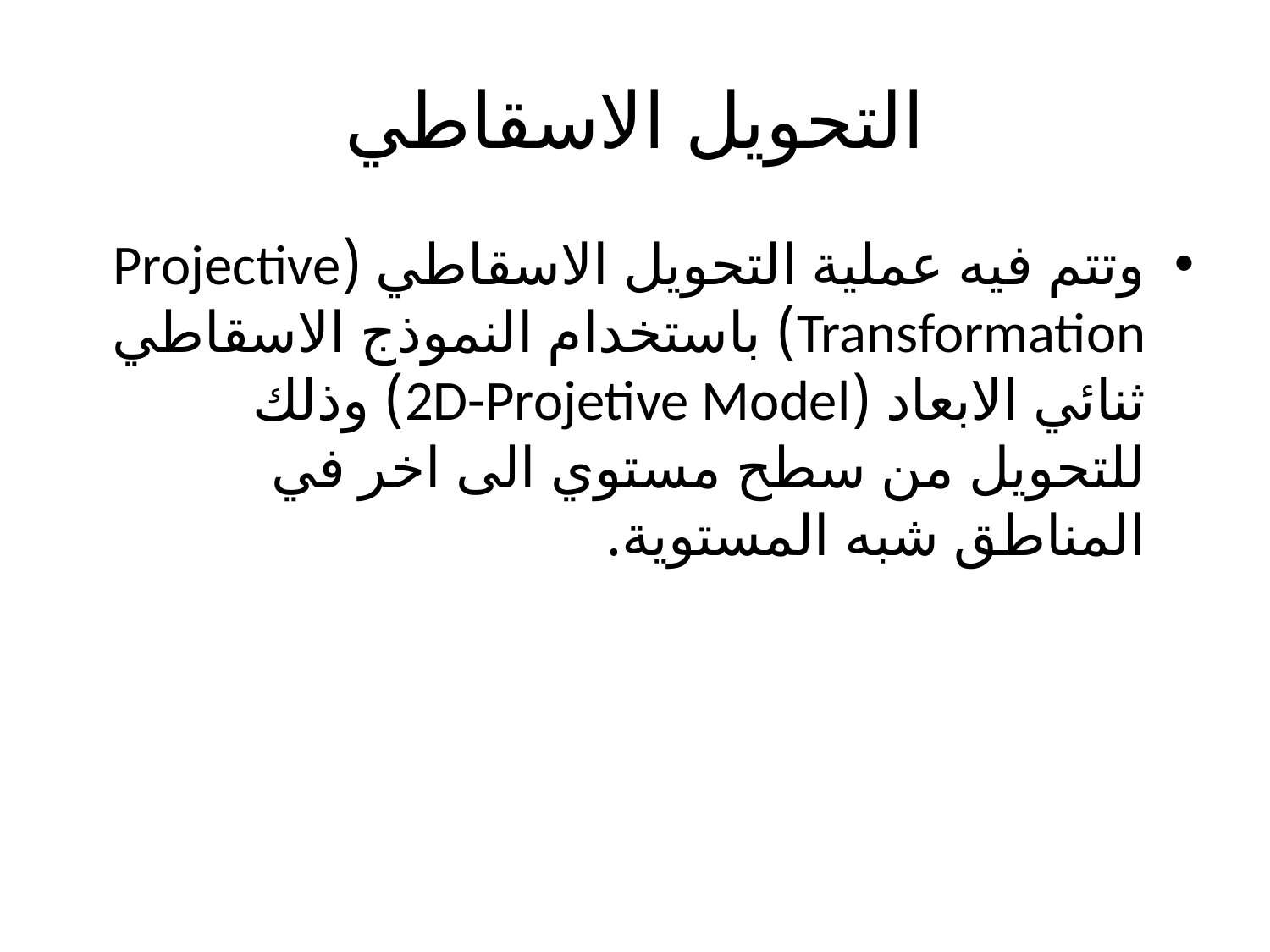

# التحويل الاسقاطي
وتتم فيه عملية التحويل الاسقاطي (Projective Transformation) باستخدام النموذج الاسقاطي ثنائي الابعاد (2D-Projetive Model) وذلك للتحويل من سطح مستوي الى اخر في المناطق شبه المستوية.